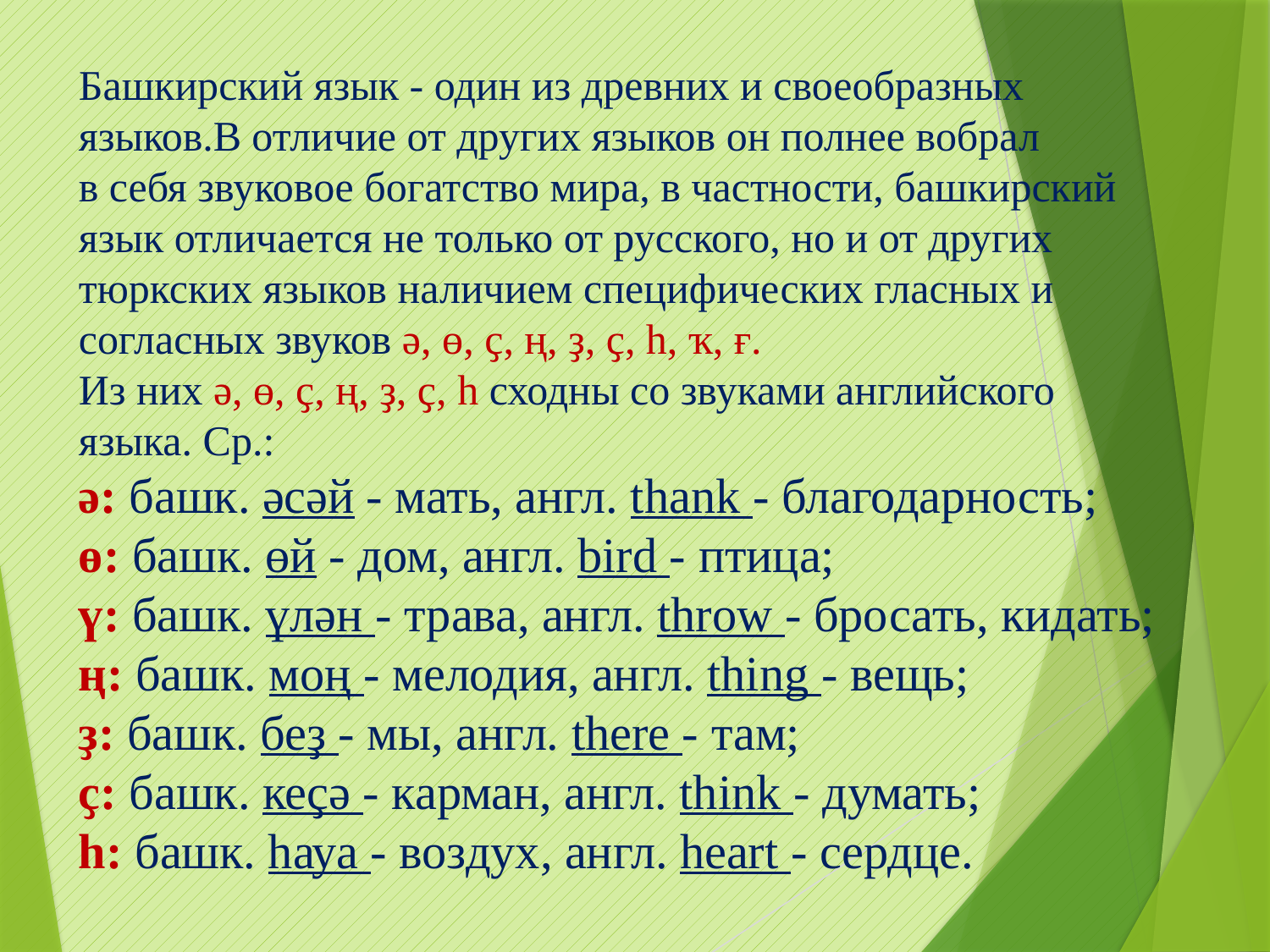

Башкирский язык - один из древних и своеобразных
языков.В отличие от других языков он полнее вобрал
в себя звуковое богатство мира, в частности, башкирский язык отличается не только от русского, но и от других тюркских языков наличием специфических гласных и cогласных звуков ә, ө, ҫ, ң, ҙ, ҫ, һ, ҡ, ғ.
Из них ә, ө, ҫ, ң, ҙ, ҫ, һ сходны со звуками английского языка. Ср.:
ә: башк. әсәй - мать, англ. thank - благодарность;
ө: башк. өй - дом, англ. bird - птица;
ү: башк. үлән - трава, англ. throw - бросать, кидать;
ң: башк. моң - мелодия, англ. thing - вещь;
ҙ: башк. беҙ - мы, англ. there - там;
ҫ: башк. кеҫә - карман, англ. think - думать;
һ: башк. һауа - воздух, англ. heart - сердце.